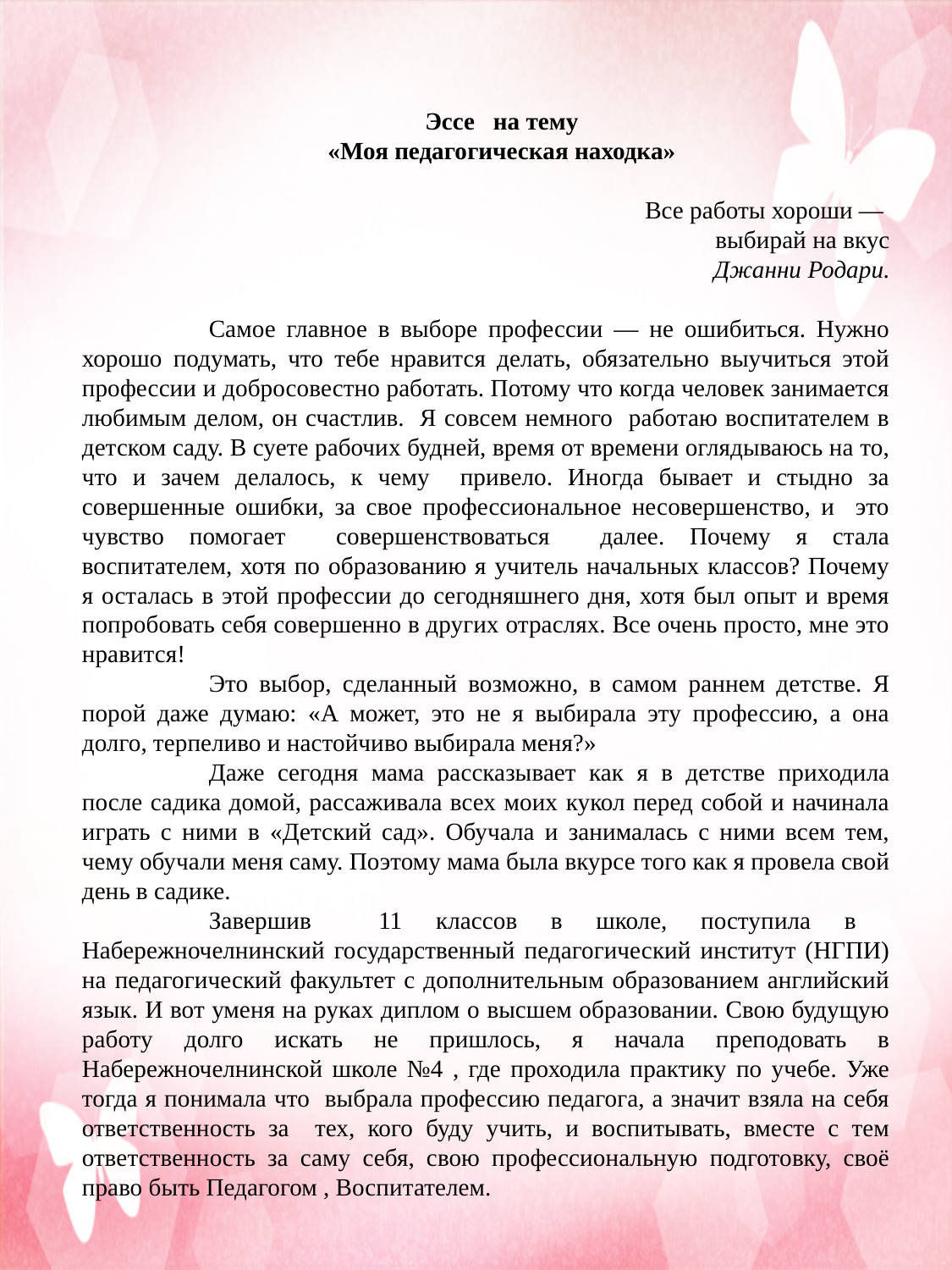

Эссе   на тему
«Моя педагогическая находка»

Все работы хороши —
выбирай на вкус
Джанни Родари.

	Самое главное в выборе профессии — не ошибиться. Нужно хорошо подумать, что тебе нравится делать, обязательно выучиться этой профессии и добросовестно работать. Потому что когда человек занимается любимым делом, он счастлив.  Я совсем немного  работаю воспитателем в детском саду. В суете рабочих будней, время от времени оглядываюсь на то, что и зачем делалось, к чему  привело. Иногда бывает и стыдно за совершенные ошибки, за свое профессиональное несовершенство, и  это чувство помогает  совершенствоваться  далее. Почему я стала воспитателем, хотя по образованию я учитель начальных классов? Почему я осталась в этой профессии до сегодняшнего дня, хотя был опыт и время попробовать себя совершенно в других отраслях. Все очень просто, мне это нравится!
	Это выбор, сделанный возможно, в самом раннем детстве. Я порой даже думаю: «А может, это не я выбирала эту профессию, а она долго, терпеливо и настойчиво выбирала меня?»
	Даже сегодня мама рассказывает как я в детстве приходила после садика домой, рассаживала всех моих кукол перед собой и начинала играть с ними в «Детский сад». Обучала и занималась с ними всем тем, чему обучали меня саму. Поэтому мама была вкурсе того как я провела свой день в садике.
	Завершив  11 классов в школе, поступила в  Набережночелнинский государственный педагогический институт (НГПИ) на педагогический факультет с дополнительным образованием английский язык. И вот уменя на руках диплом о высшем образовании. Свою будущую работу долго искать не пришлось, я начала преподовать в Набережночелнинской школе №4 , где проходила практику по учебе. Уже тогда я понимала что  выбрала профессию педагога, а значит взяла на себя ответственность за  тех, кого буду учить, и воспитывать, вместе с тем ответственность за саму себя, свою профессиональную подготовку, своё право быть Педагогом , Воспитателем.